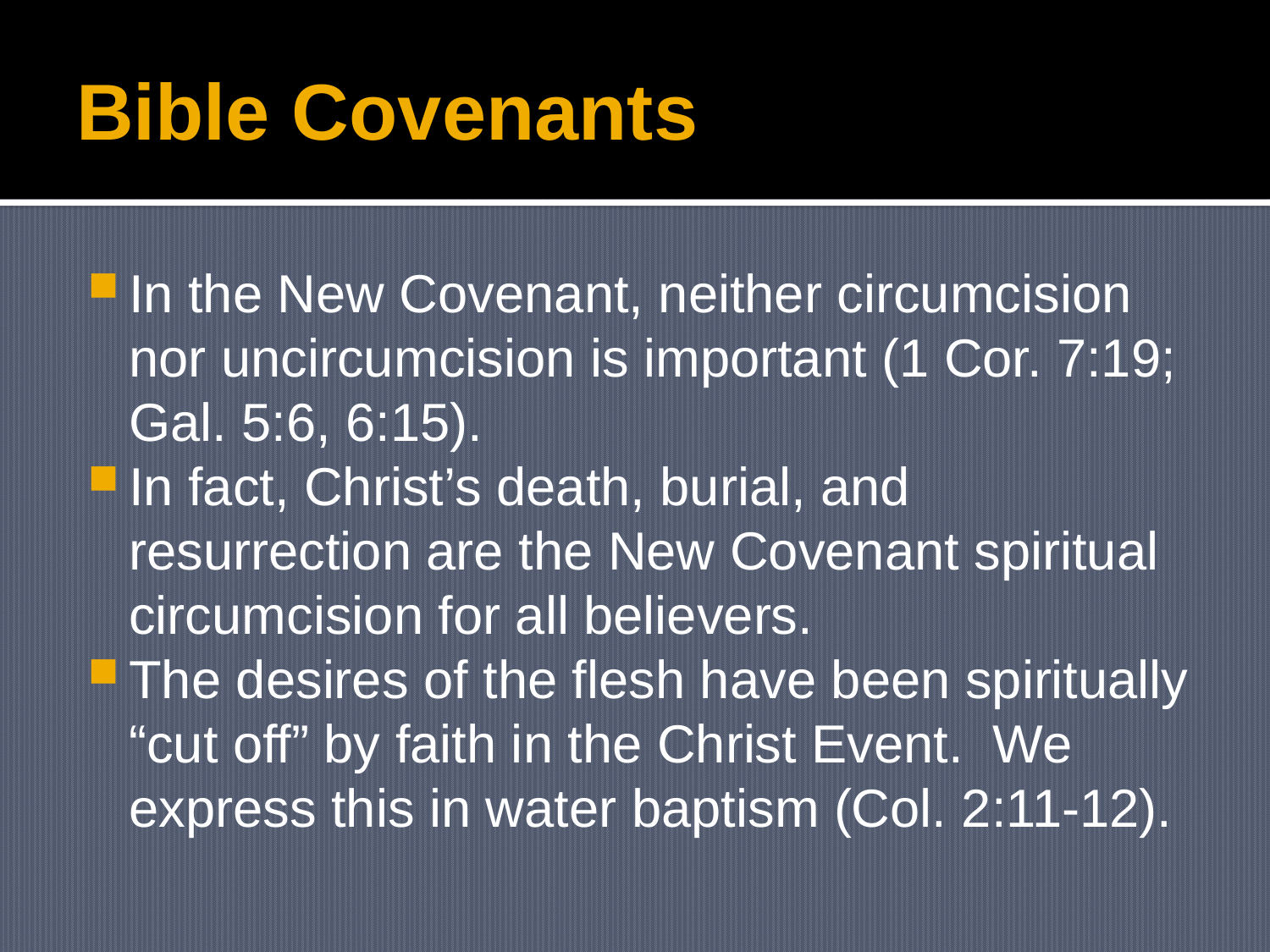

# Bible Covenants
In the New Covenant, neither circumcision nor uncircumcision is important (1 Cor. 7:19; Gal. 5:6, 6:15).
In fact, Christ’s death, burial, and resurrection are the New Covenant spiritual circumcision for all believers.
The desires of the flesh have been spiritually “cut off” by faith in the Christ Event.  We express this in water baptism (Col. 2:11-12).